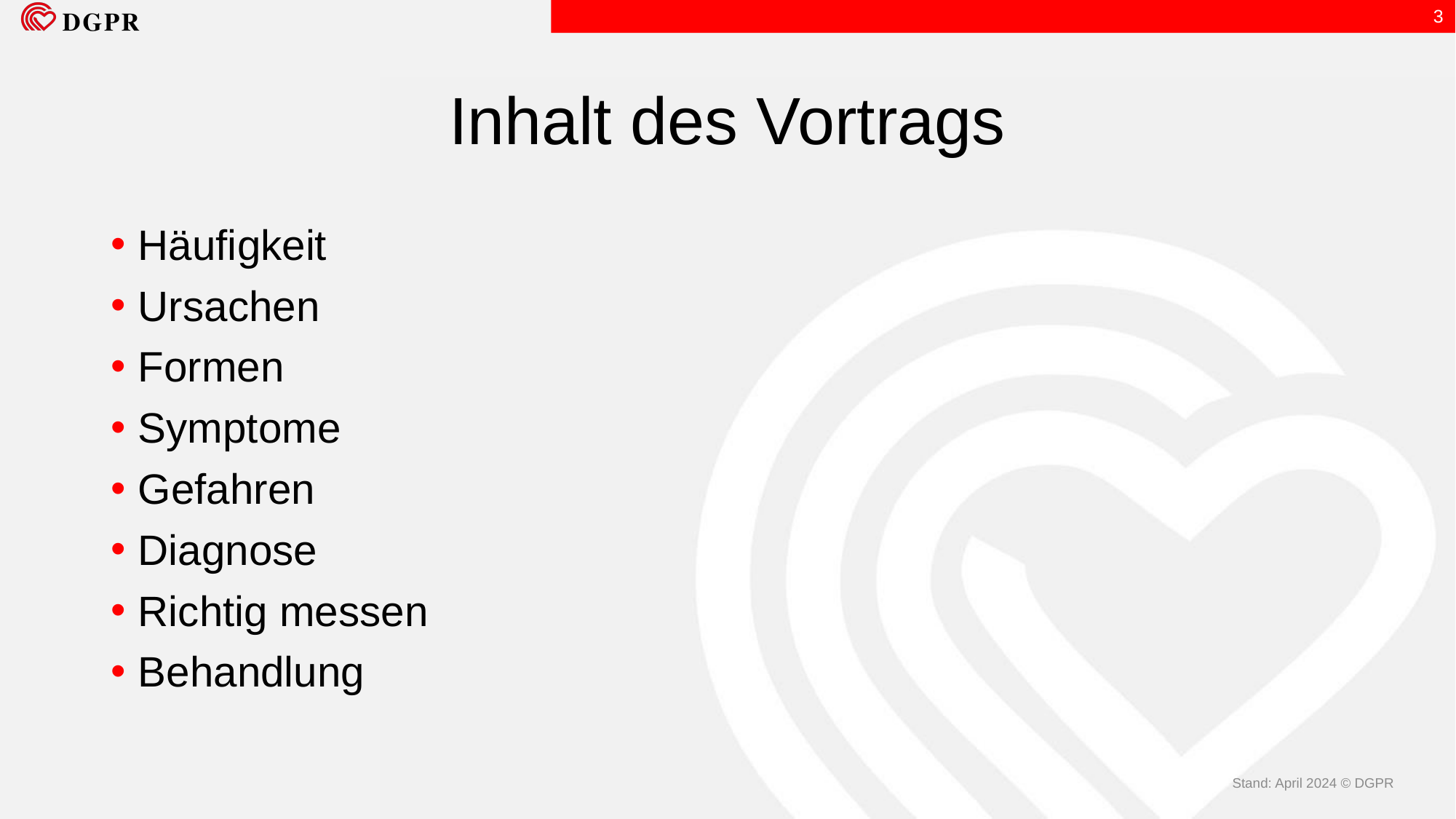

3
# Inhalt des Vortrags
Häufigkeit
Ursachen
Formen
Symptome
Gefahren
Diagnose
Richtig messen
Behandlung

Stand: April 2024 © DGPR